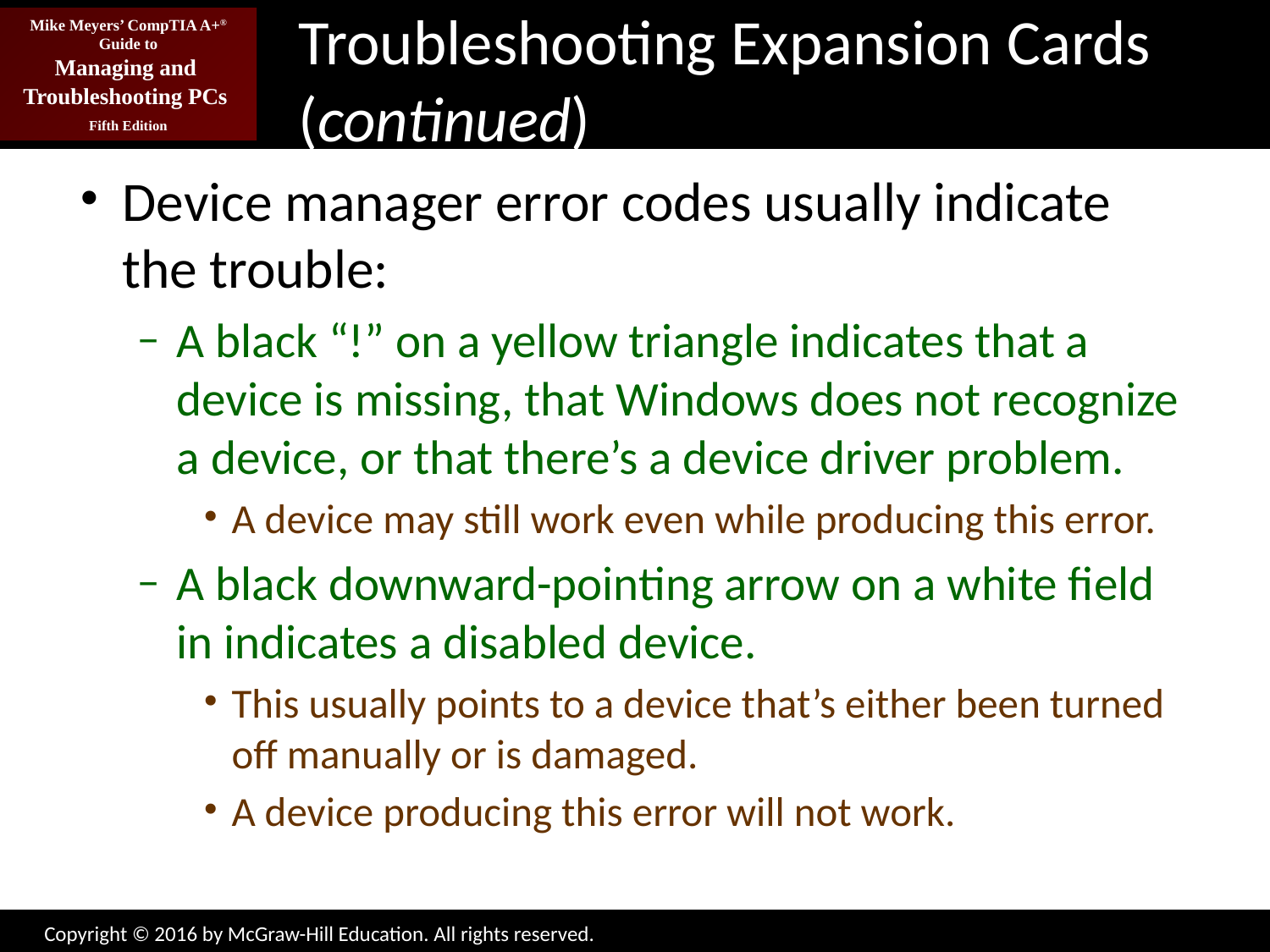

# Troubleshooting Expansion Cards (continued)
Device manager error codes usually indicate the trouble:
A black “!” on a yellow triangle indicates that a device is missing, that Windows does not recognize a device, or that there’s a device driver problem.
A device may still work even while producing this error.
A black downward-pointing arrow on a white field in indicates a disabled device.
This usually points to a device that’s either been turned off manually or is damaged.
A device producing this error will not work.